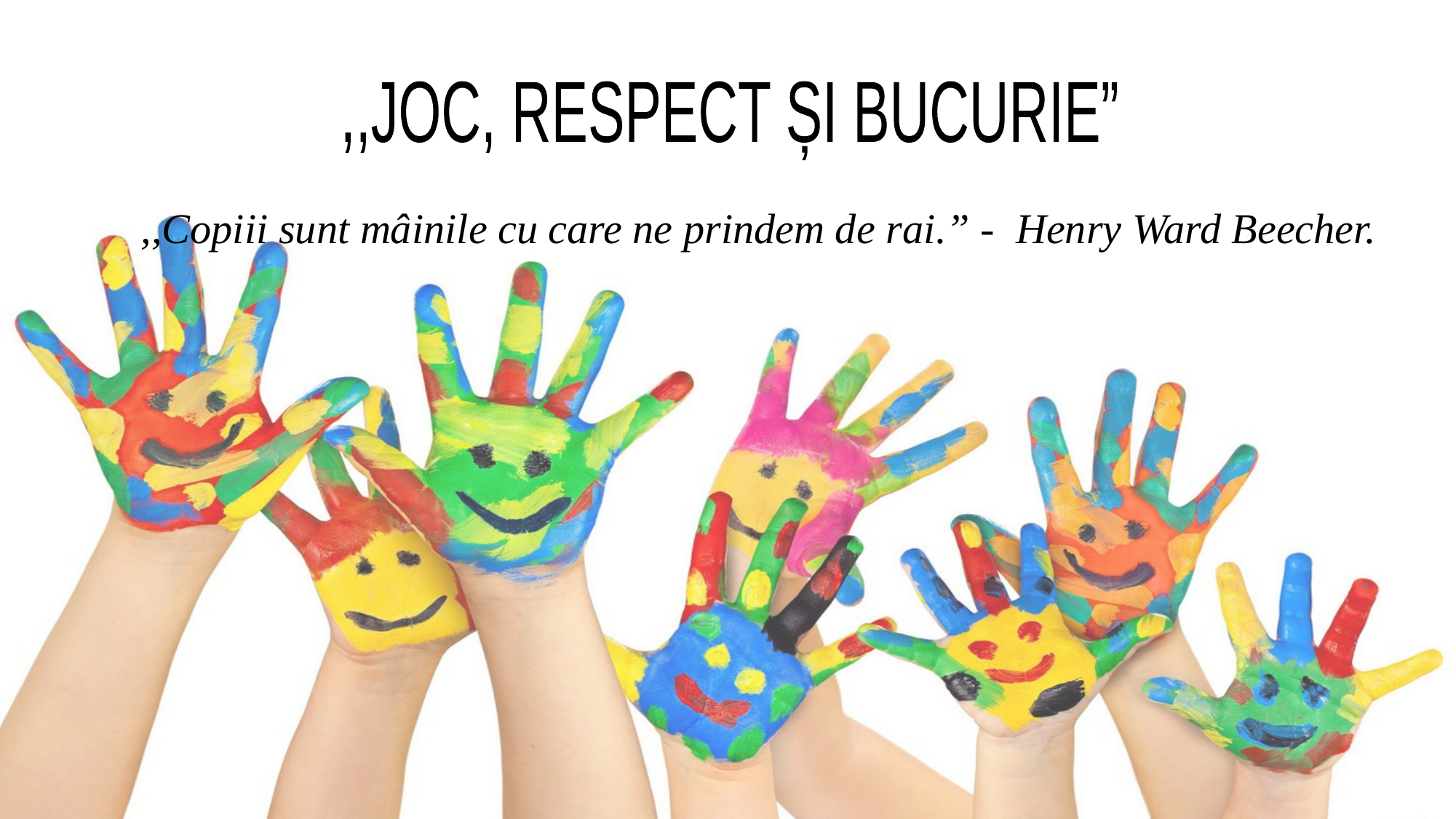

,,JOC, RESPECT ȘI BUCURIE”
,,Copiii sunt mâinile cu care ne prindem de rai.” -  Henry Ward Beecher.